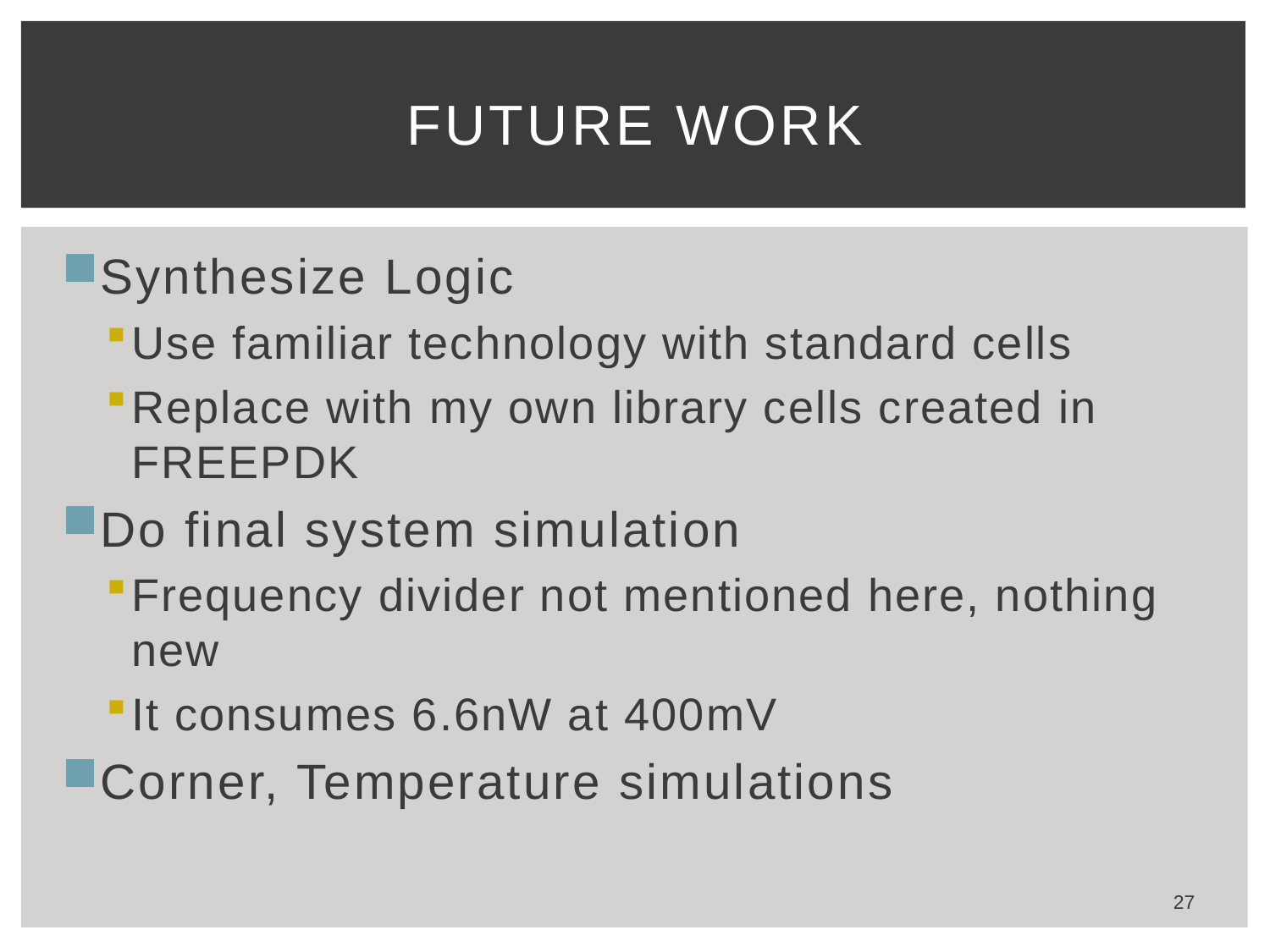

# Future work
Synthesize Logic
Use familiar technology with standard cells
Replace with my own library cells created in FREEPDK
Do final system simulation
Frequency divider not mentioned here, nothing new
It consumes 6.6nW at 400mV
Corner, Temperature simulations
27